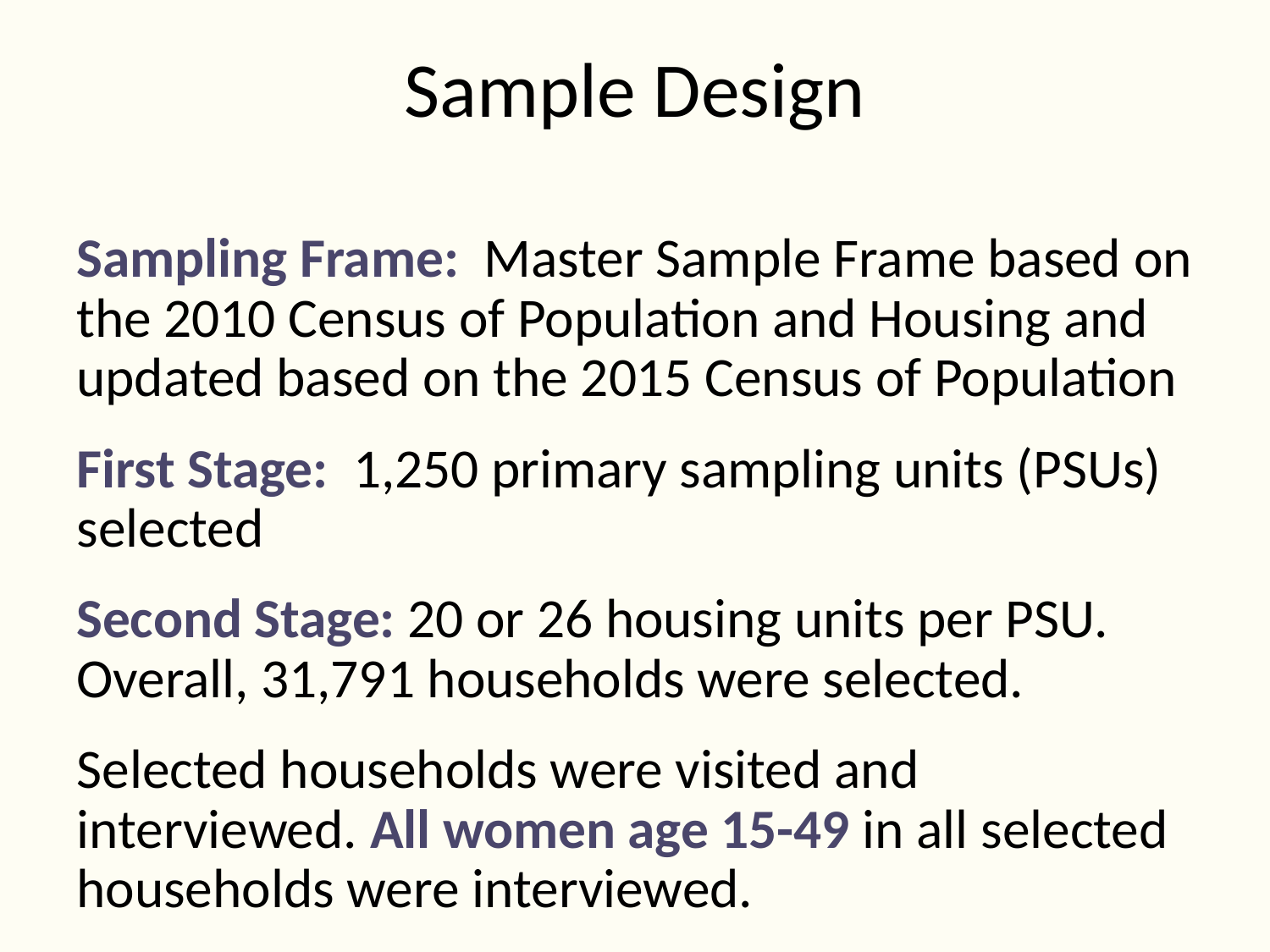

# Sample Design
Sampling Frame:  Master Sample Frame based on the 2010 Census of Population and Housing and updated based on the 2015 Census of Population
First Stage:  1,250 primary sampling units (PSUs) selected
Second Stage: 20 or 26 housing units per PSU. Overall, 31,791 households were selected.
Selected households were visited and interviewed. All women age 15-49 in all selected households were interviewed.